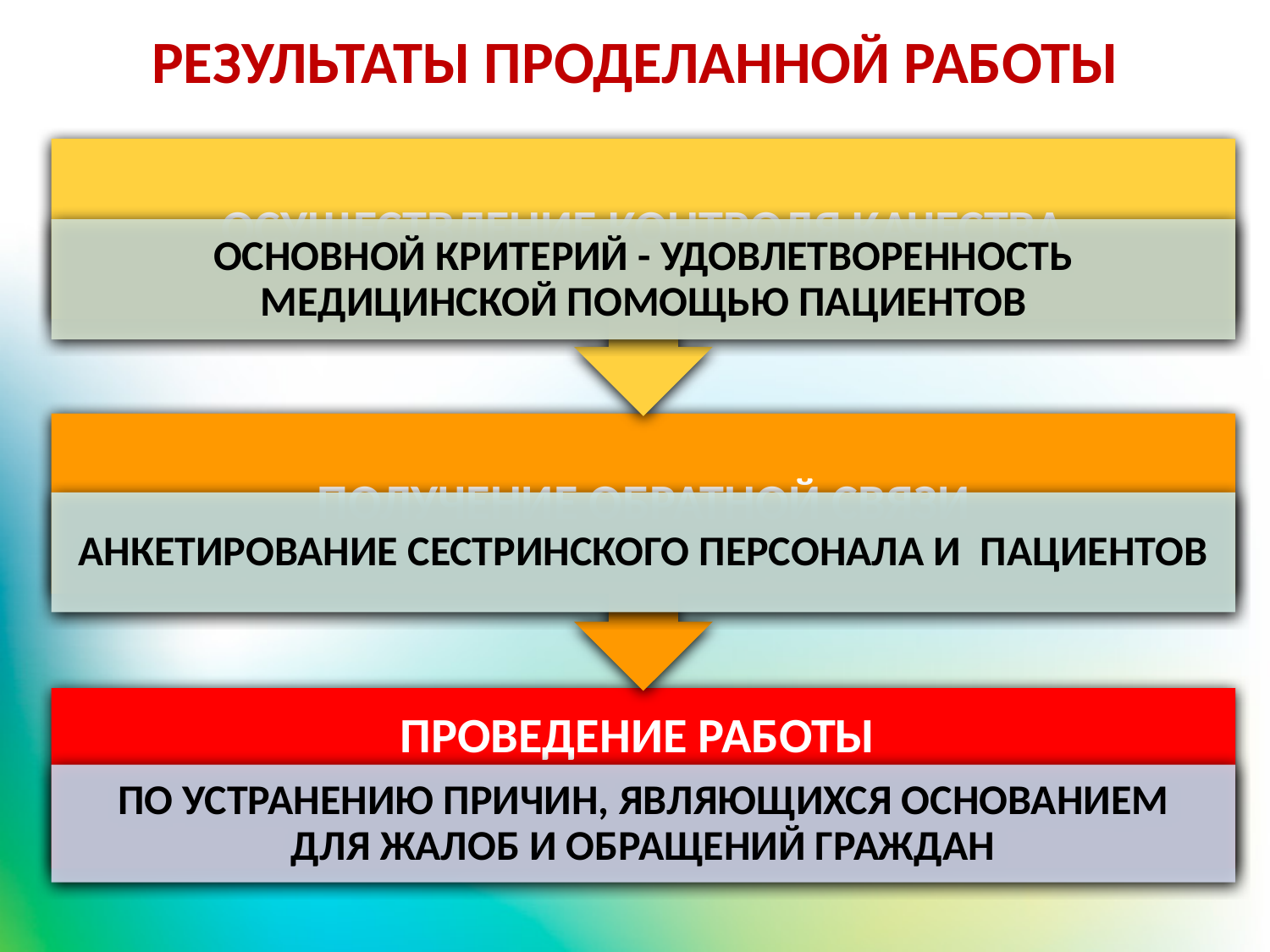

# РЕЗУЛЬТАТЫ ПРОДЕЛАННОЙ РАБОТЫ
ПРОВЕДЕНИЕ РАБОТЫ
ПО УСТРАНЕНИЮ ПРИЧИН, ЯВЛЯЮЩИХСЯ ОСНОВАНИЕМ ДЛЯ ЖАЛОБ И ОБРАЩЕНИЙ ГРАЖДАН
ПОЛУЧЕНИЕ ОБРАТНОЙ СВЯЗИ
АНКЕТИРОВАНИЕ СЕСТРИНСКОГО ПЕРСОНАЛА И  ПАЦИЕНТОВ
ОСУЩЕСТВЛЕНИЕ КОНТРОЛЯ КАЧЕСТВА
ОСНОВНОЙ КРИТЕРИЙ - УДОВЛЕТВОРЕННОСТЬ МЕДИЦИНСКОЙ ПОМОЩЬЮ ПАЦИЕНТОВ